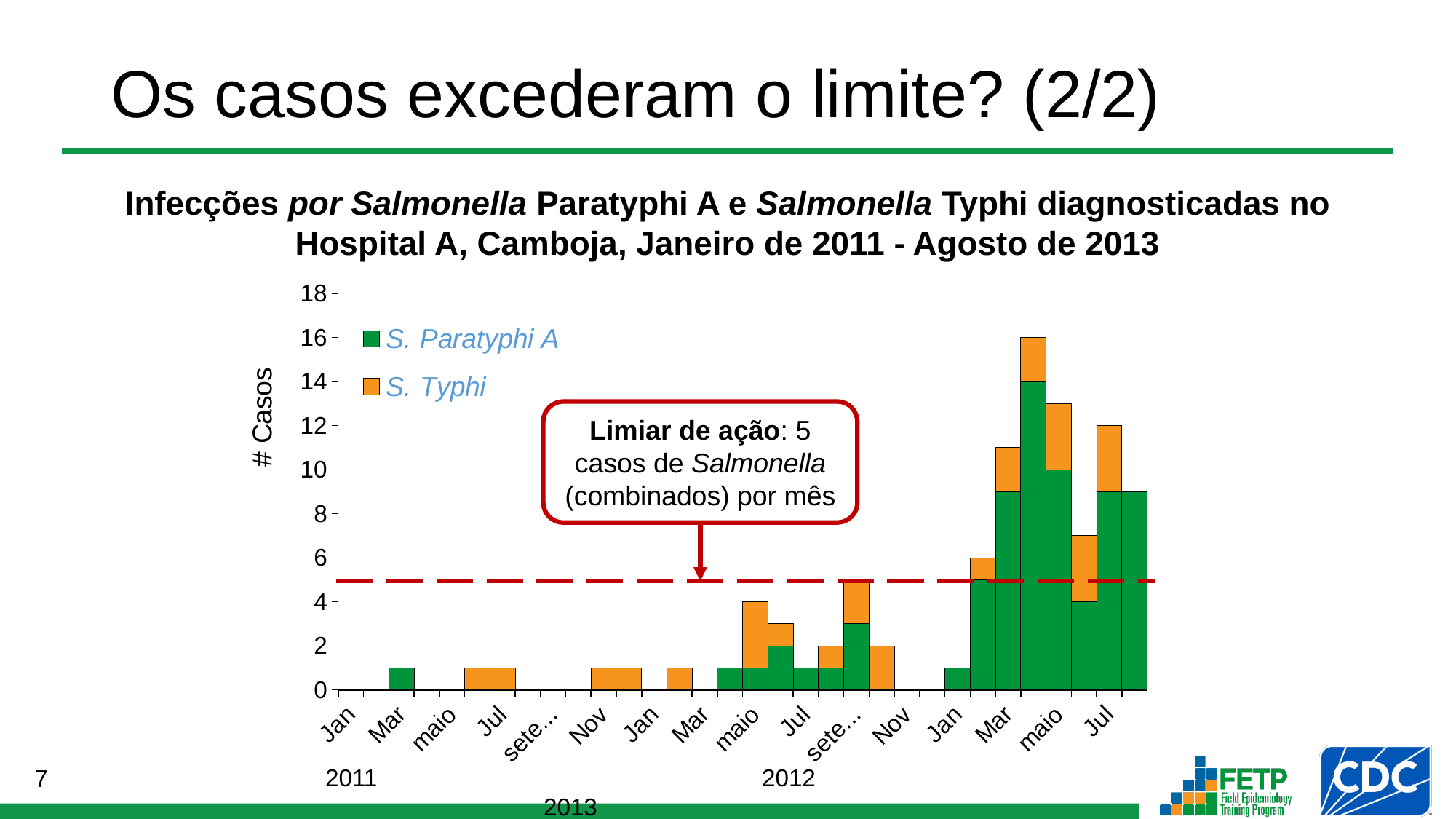

# Os casos excederam o limite? (2/2)
Infecções por Salmonella Paratyphi A e Salmonella Typhi diagnosticadas no Hospital A, Camboja, Janeiro de 2011 - Agosto de 2013

### Chart

| Category | S. Paratyphi A | S. Typhi |
|---|---|---|
| Jan | 0.0 | 0.0 |
| Fev | 0.0 | 0.0 |
| Mar | 1.0 | 0.0 |
| abril | 0.0 | 0.0 |
| maio | 0.0 | 0.0 |
| Jun | 0.0 | 1.0 |
| Jul | 0.0 | 1.0 |
| agosto | 0.0 | 0.0 |
| setembro | 0.0 | 0.0 |
| outubro | 0.0 | 0.0 |
| Nov | 0.0 | 1.0 |
| Dez | 0.0 | 1.0 |
| Jan | 0.0 | 0.0 |
| Fev | 0.0 | 1.0 |
| Mar | 0.0 | 0.0 |
| abril | 1.0 | 0.0 |
| maio | 1.0 | 3.0 |
| Jun | 2.0 | 1.0 |
| Jul | 1.0 | 0.0 |
| agosto | 1.0 | 1.0 |
| setembro | 3.0 | 2.0 |
| outubro | 0.0 | 2.0 |
| Nov | 0.0 | 0.0 |
| Dez | 0.0 | 0.0 |
| Jan | 1.0 | 0.0 |
| Fev | 5.0 | 1.0 |
| Mar | 9.0 | 2.0 |
| abril | 14.0 | 2.0 |
| maio | 10.0 | 3.0 |
| Jun | 4.0 | 3.0 |
| Jul | 9.0 | 3.0 |
| agosto | 9.0 | 0.0 |
Limiar de ação: 5 casos de Salmonella (combinados) por mês
2011 				2012 					2013